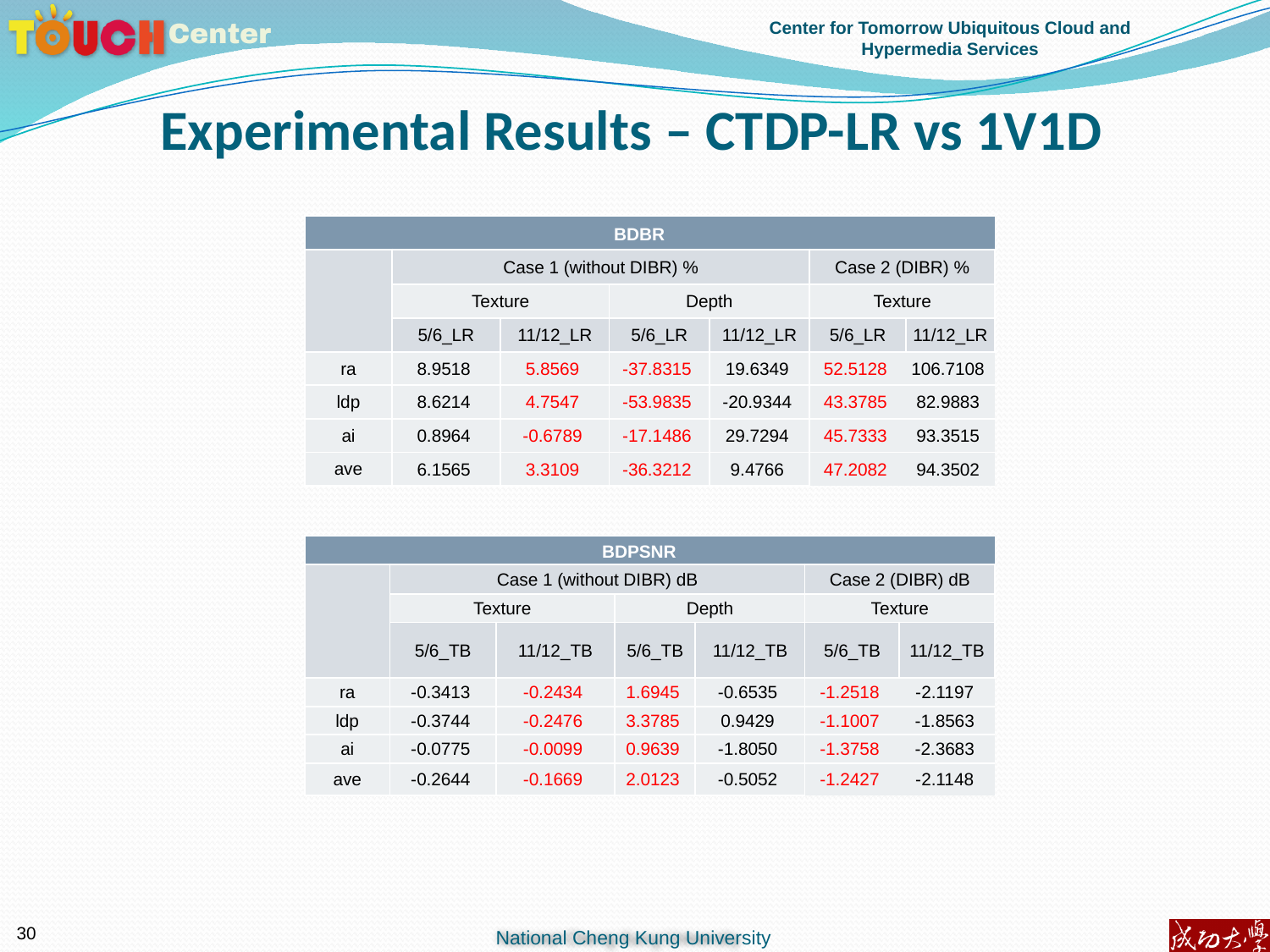

# Experimental Results – CTDP-LR vs 1V1D
| BDBR |  |  |  |  |  |  |
| --- | --- | --- | --- | --- | --- | --- |
|  | Case 1 (without DIBR) % |  |  |  | Case 2 (DIBR) % |  |
|  | Texture |  | Depth |  | Texture |  |
|  | 5/6\_LR | 11/12\_LR | 5/6\_LR | 11/12\_LR | 5/6\_LR | 11/12\_LR |
| ra | 8.9518 | 5.8569 | -37.8315 | 19.6349 | 52.5128 | 106.7108 |
| ldp | 8.6214 | 4.7547 | -53.9835 | -20.9344 | 43.3785 | 82.9883 |
| ai | 0.8964 | -0.6789 | -17.1486 | 29.7294 | 45.7333 | 93.3515 |
| ave | 6.1565 | 3.3109 | -36.3212 | 9.4766 | 47.2082 | 94.3502 |
| BDPSNR |  |  |  |  |  |  |
| --- | --- | --- | --- | --- | --- | --- |
|  | Case 1 (without DIBR) dB |  |  |  | Case 2 (DIBR) dB |  |
|  | Texture |  | Depth |  | Texture |  |
|  | 5/6\_TB | 11/12\_TB | 5/6\_TB | 11/12\_TB | 5/6\_TB | 11/12\_TB |
| ra | -0.3413 | -0.2434 | 1.6945 | -0.6535 | -1.2518 | -2.1197 |
| ldp | -0.3744 | -0.2476 | 3.3785 | 0.9429 | -1.1007 | -1.8563 |
| ai | -0.0775 | -0.0099 | 0.9639 | -1.8050 | -1.3758 | -2.3683 |
| ave | -0.2644 | -0.1669 | 2.0123 | -0.5052 | -1.2427 | -2.1148 |